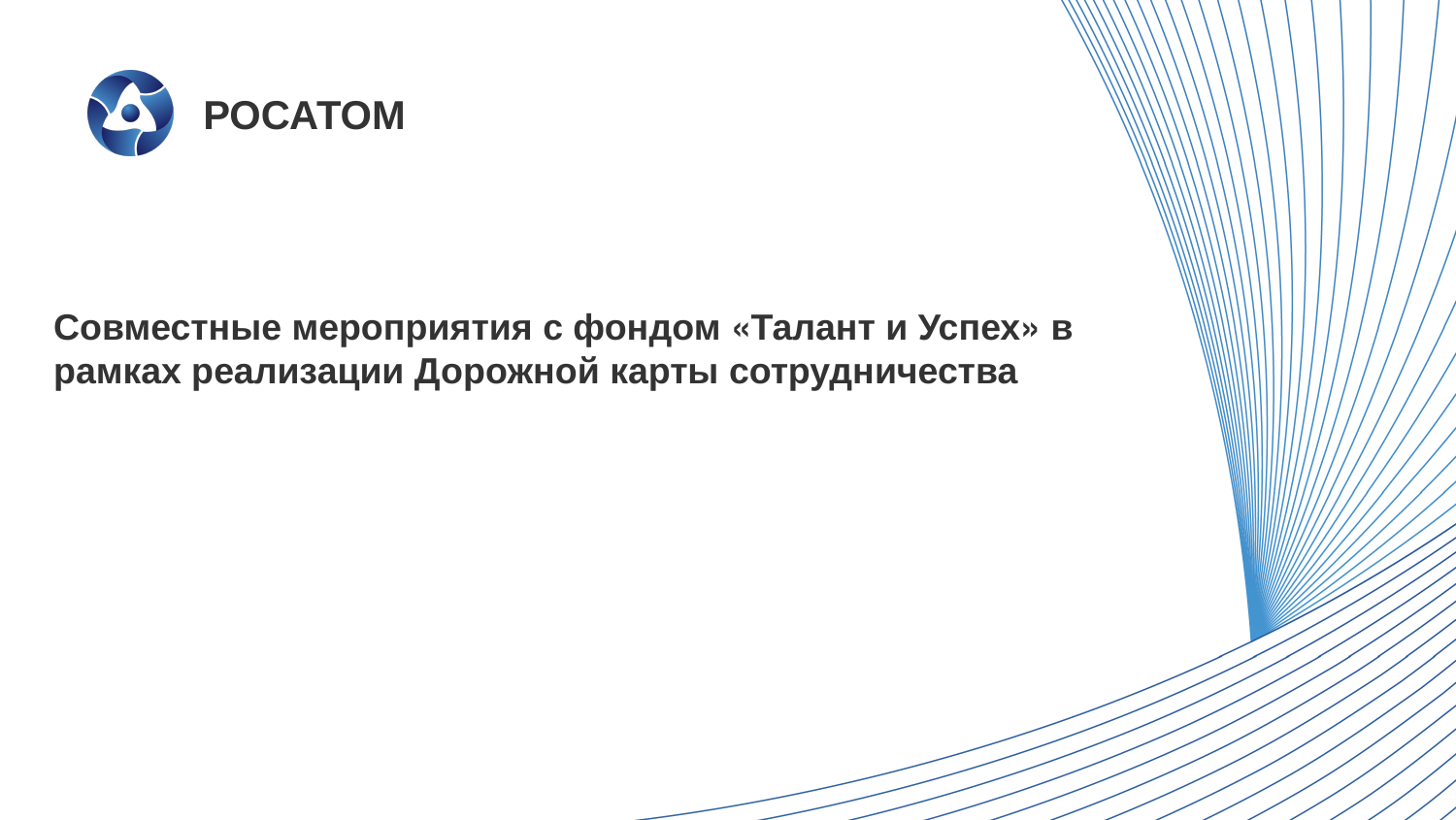

РОСАТОМ
Совместные мероприятия с фондом «Талант и Успех» в рамках реализации Дорожной карты сотрудничества

#